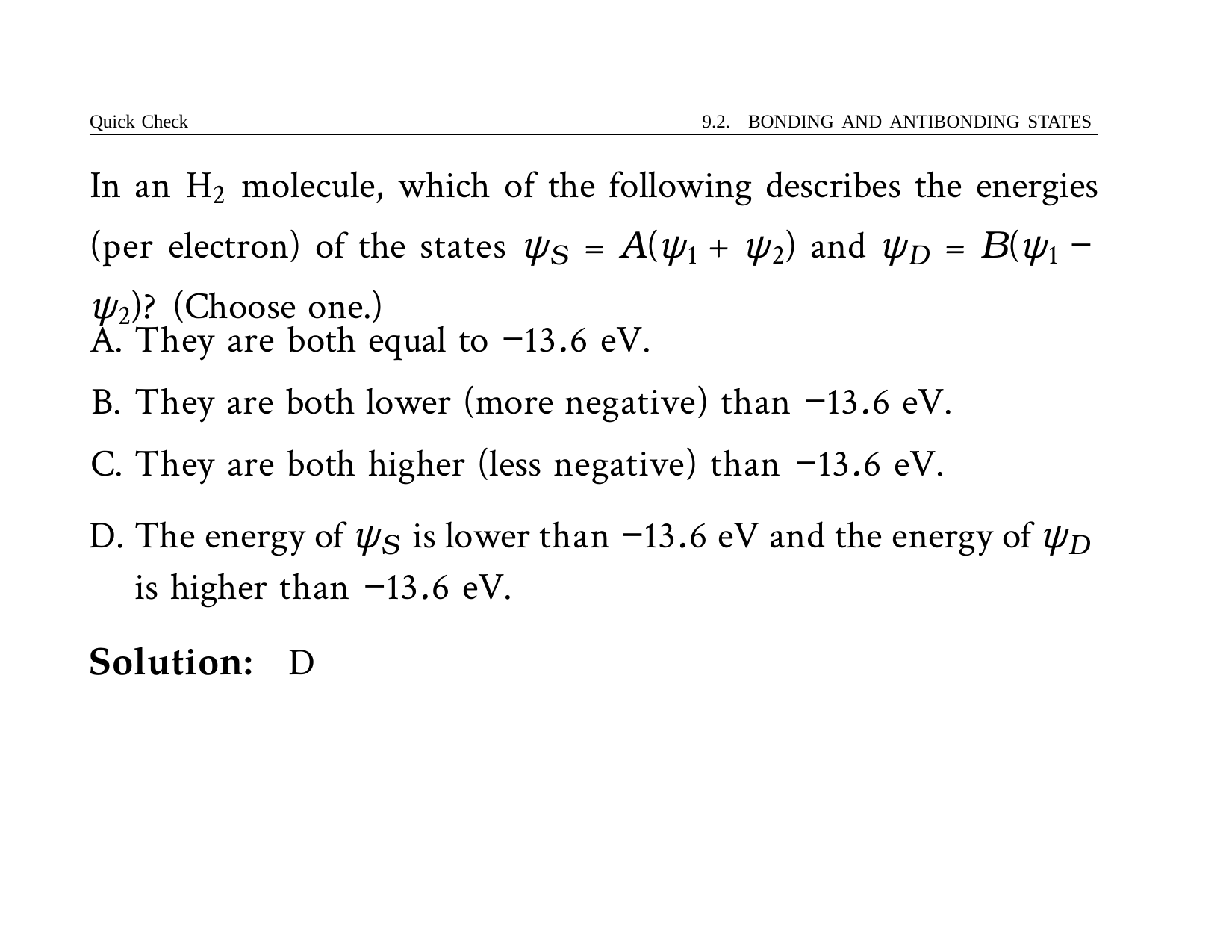

Quick Check	9.2.  BONDING AND ANTIBONDING STATES

# In an H2 molecule, which of the following describes the energies (per electron) of the states ψS = A(ψ1 + ψ2) and ψD = B(ψ1 − ψ2)? (Choose one.)
They are both equal to −13.6 eV.
They are both lower (more negative) than −13.6 eV.
They are both higher (less negative) than −13.6 eV.
The energy of ψS is lower than −13.6 eV and the energy of ψD
is higher than −13.6 eV.
Solution:	D